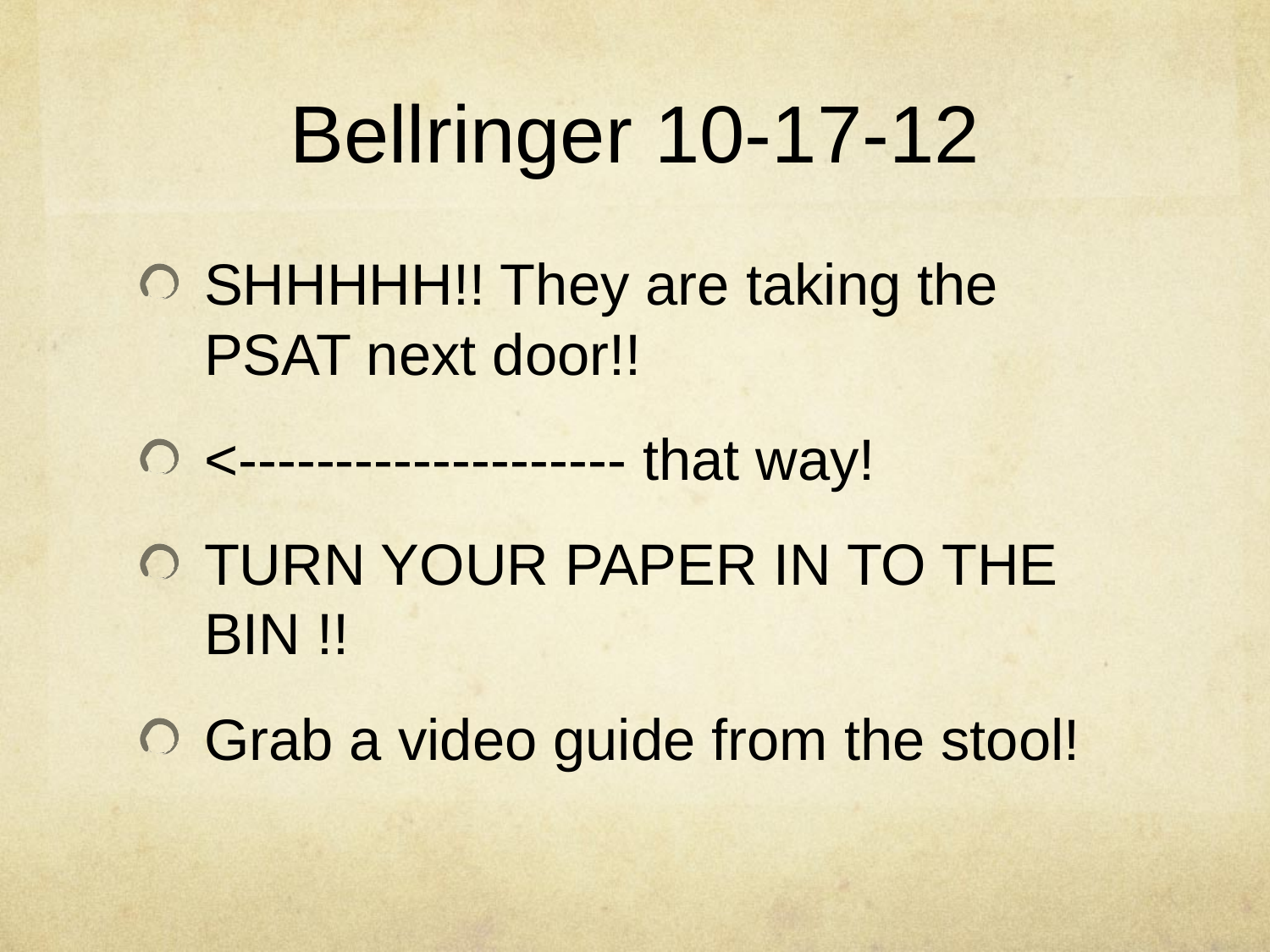

# Bellringer 10-17-12
SHHHHH!! They are taking the PSAT next door!!
<-------------------- that way!
TURN YOUR PAPER IN TO THE BIN !!
Grab a video guide from the stool!